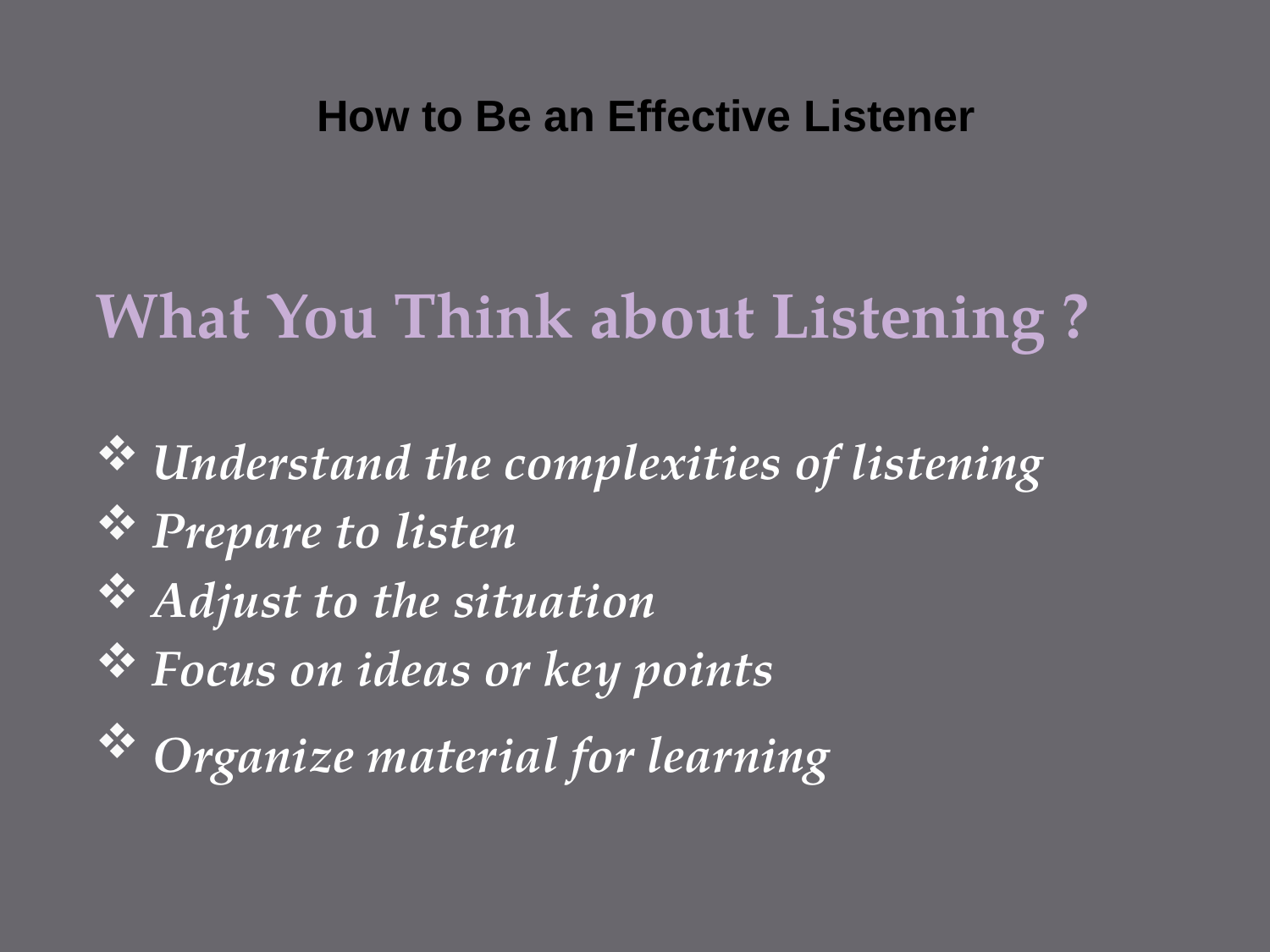

# How to Be an Effective Listener

What You Think about Listening ?

Understand the complexities of listening
Prepare to listen
Adjust to the situation
Focus on ideas or key points
Organize material for learning